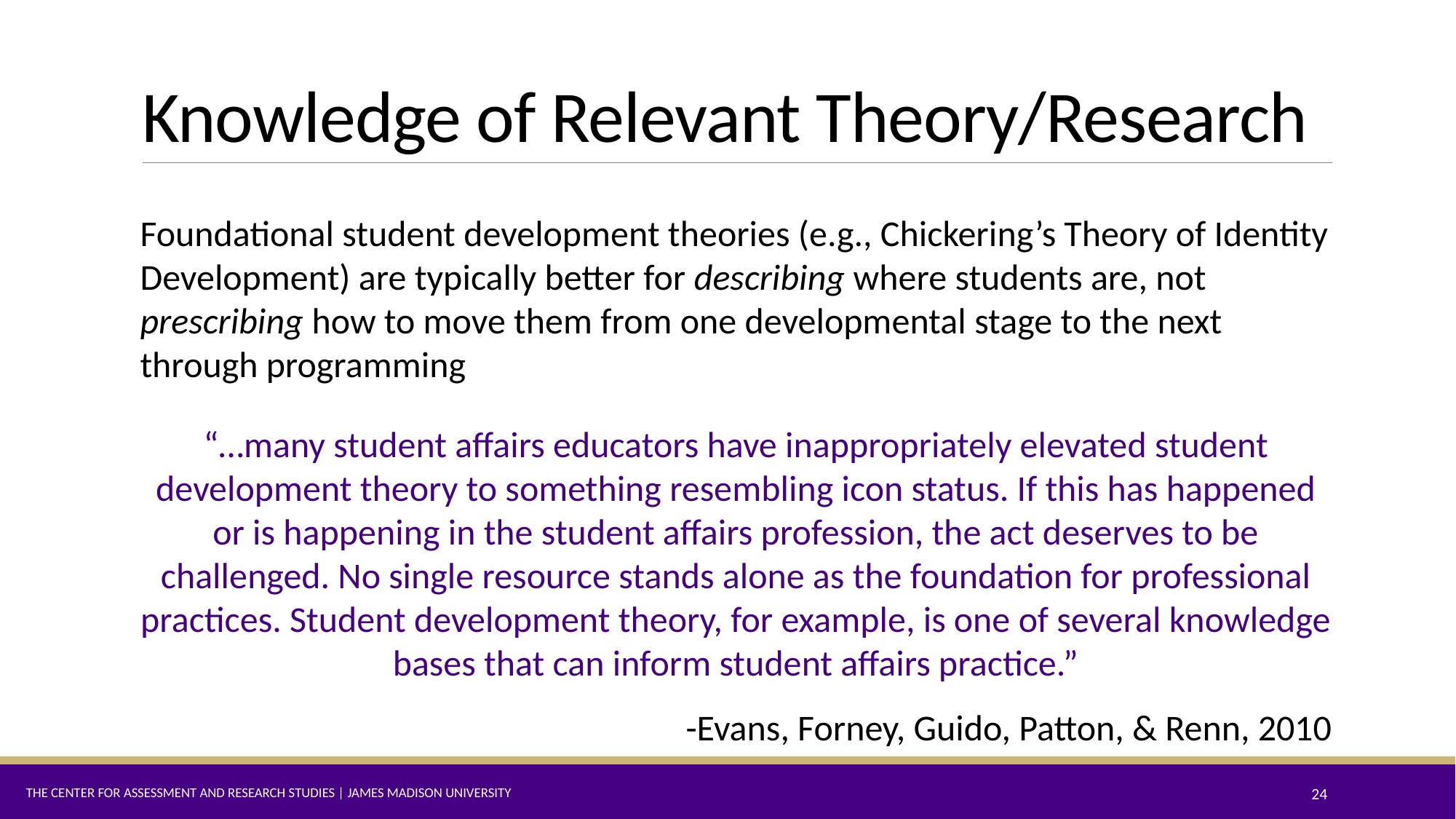

# Knowledge of Relevant Theory/Research
Foundational student development theories (e.g., Chickering’s Theory of Identity Development) are typically better for describing where students are, not prescribing how to move them from one developmental stage to the next through programming
“…many student affairs educators have inappropriately elevated student development theory to something resembling icon status. If this has happened or is happening in the student affairs profession, the act deserves to be challenged. No single resource stands alone as the foundation for professional practices. Student development theory, for example, is one of several knowledge bases that can inform student affairs practice.”
-Evans, Forney, Guido, Patton, & Renn, 2010
The Center for Assessment and Research Studies | James Madison University
24